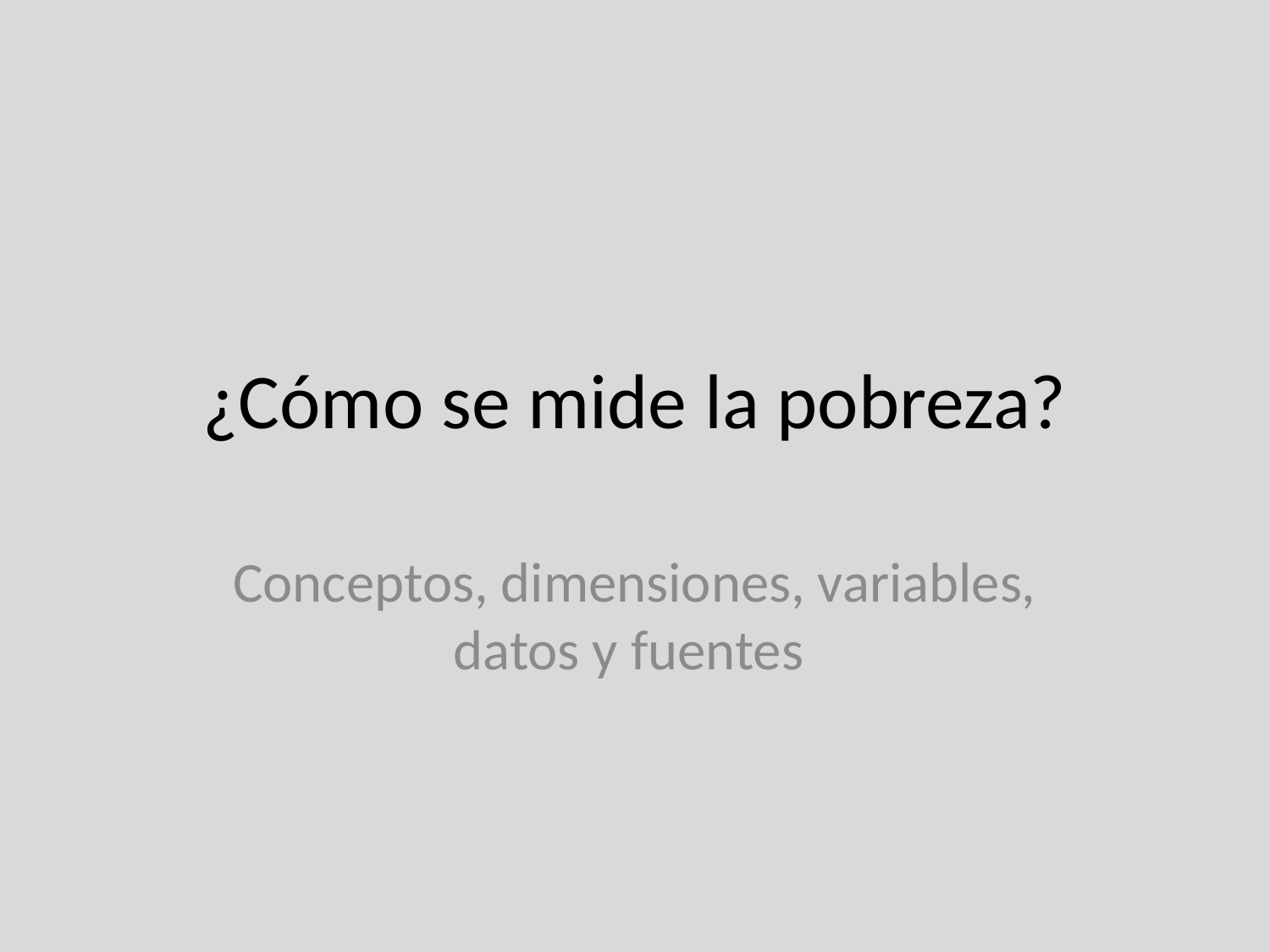

# ¿Cómo se mide la pobreza?
Conceptos, dimensiones, variables, datos y fuentes